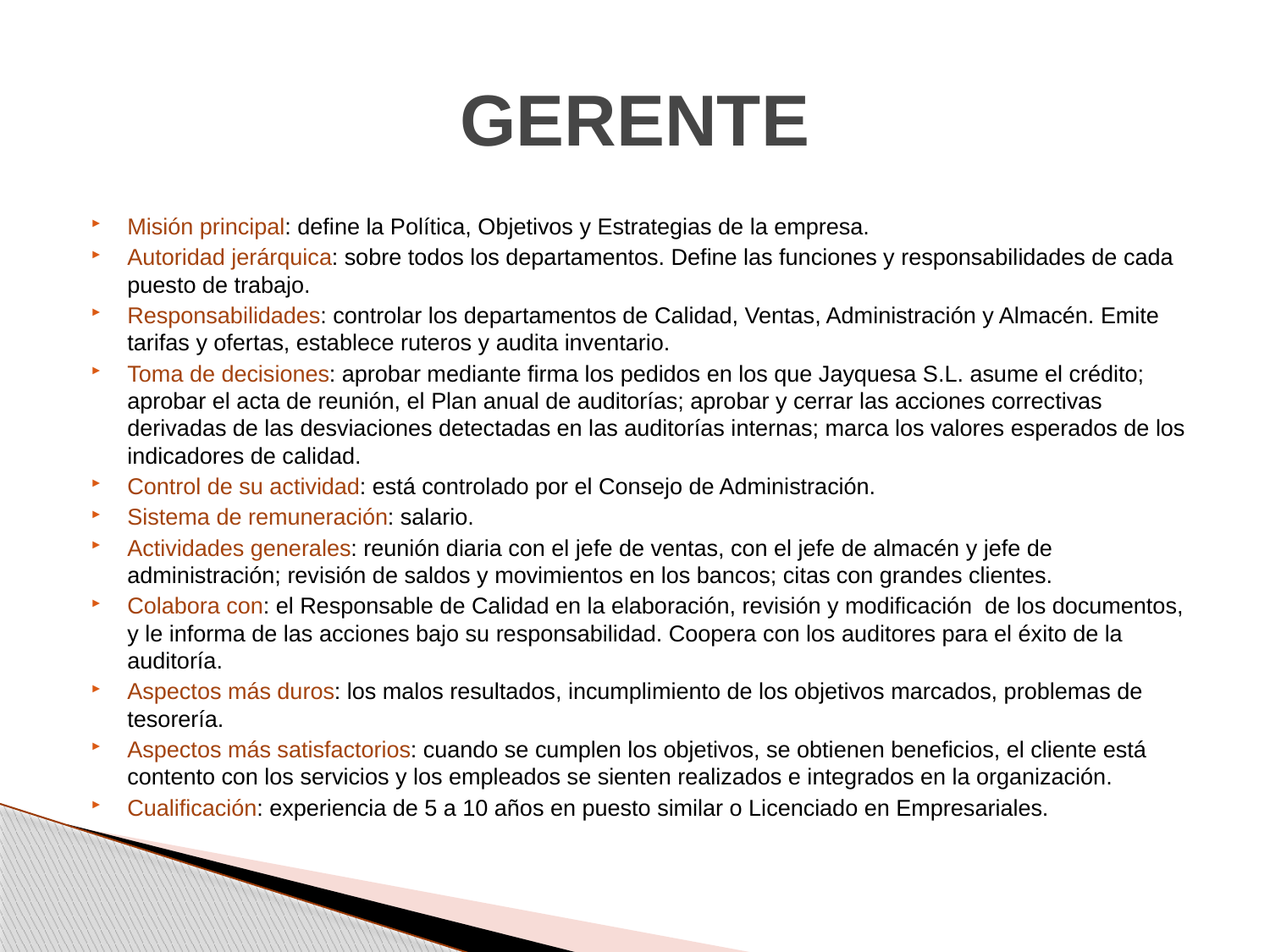

# GERENTE
Misión principal: define la Política, Objetivos y Estrategias de la empresa.
Autoridad jerárquica: sobre todos los departamentos. Define las funciones y responsabilidades de cada puesto de trabajo.
Responsabilidades: controlar los departamentos de Calidad, Ventas, Administración y Almacén. Emite tarifas y ofertas, establece ruteros y audita inventario.
Toma de decisiones: aprobar mediante firma los pedidos en los que Jayquesa S.L. asume el crédito; aprobar el acta de reunión, el Plan anual de auditorías; aprobar y cerrar las acciones correctivas derivadas de las desviaciones detectadas en las auditorías internas; marca los valores esperados de los indicadores de calidad.
Control de su actividad: está controlado por el Consejo de Administración.
Sistema de remuneración: salario.
Actividades generales: reunión diaria con el jefe de ventas, con el jefe de almacén y jefe de administración; revisión de saldos y movimientos en los bancos; citas con grandes clientes.
Colabora con: el Responsable de Calidad en la elaboración, revisión y modificación  de los documentos, y le informa de las acciones bajo su responsabilidad. Coopera con los auditores para el éxito de la auditoría.
Aspectos más duros: los malos resultados, incumplimiento de los objetivos marcados, problemas de tesorería.
Aspectos más satisfactorios: cuando se cumplen los objetivos, se obtienen beneficios, el cliente está contento con los servicios y los empleados se sienten realizados e integrados en la organización.
Cualificación: experiencia de 5 a 10 años en puesto similar o Licenciado en Empresariales.